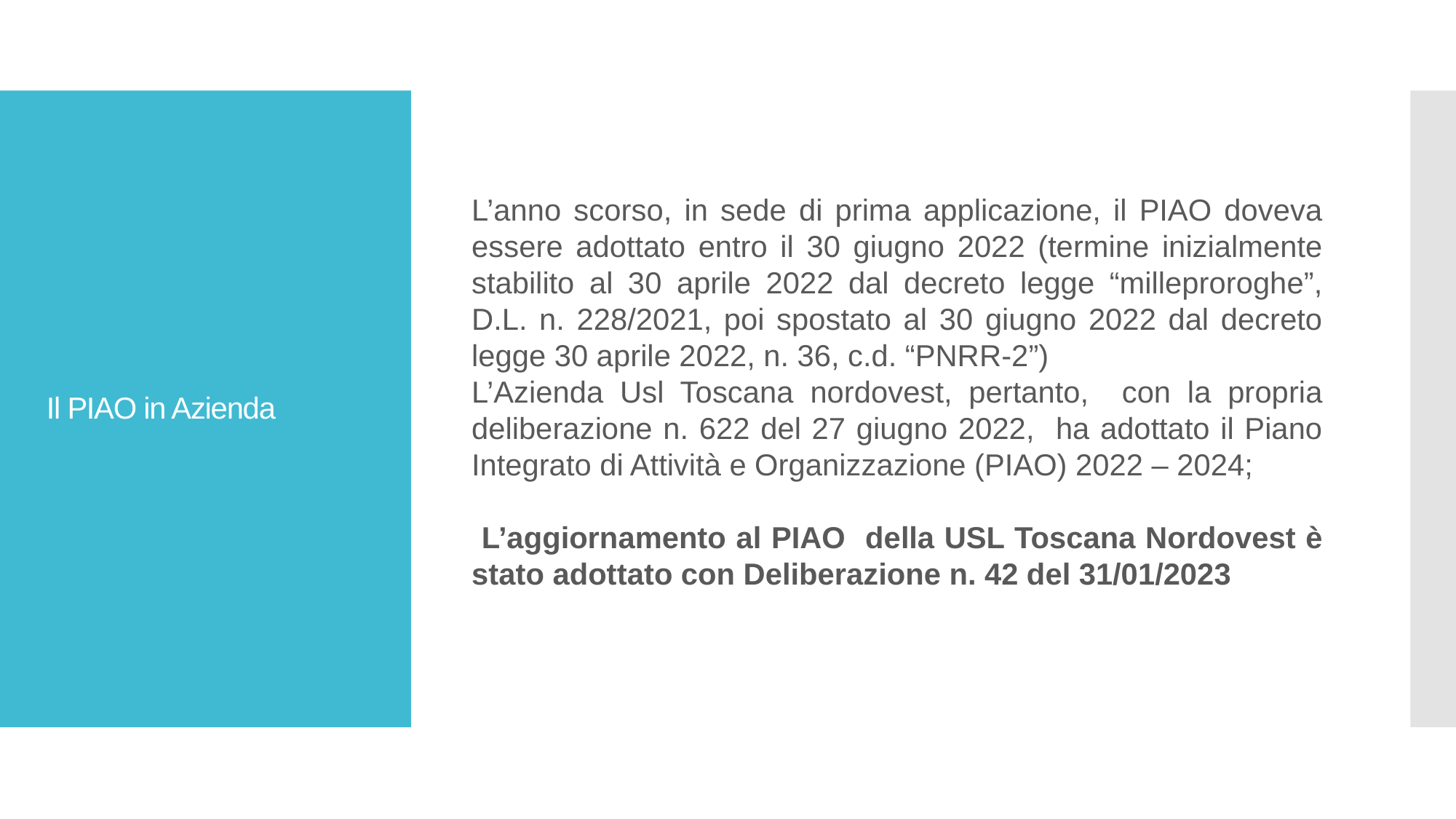

L’anno scorso, in sede di prima applicazione, il PIAO doveva essere adottato entro il 30 giugno 2022 (termine inizialmente stabilito al 30 aprile 2022 dal decreto legge “milleproroghe”, D.L. n. 228/2021, poi spostato al 30 giugno 2022 dal decreto legge 30 aprile 2022, n. 36, c.d. “PNRR-2”)
L’Azienda Usl Toscana nordovest, pertanto,  con la propria deliberazione n. 622 del 27 giugno 2022,  ha adottato il Piano Integrato di Attività e Organizzazione (PIAO) 2022 – 2024;

 L’aggiornamento al PIAO  della USL Toscana Nordovest è stato adottato con Deliberazione n. 42 del 31/01/2023

# Il PIAO in Azienda